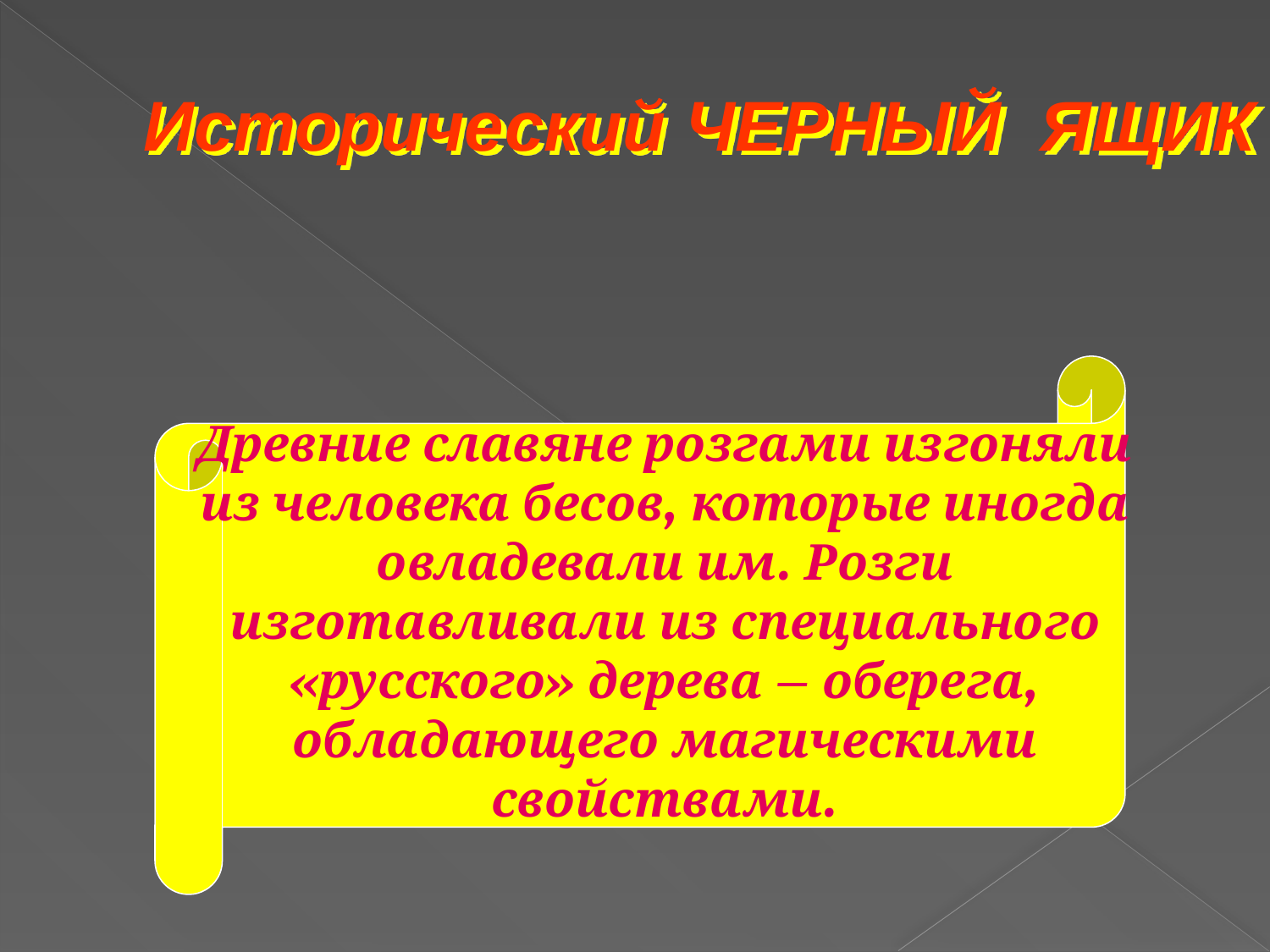

# Исторический ЧЕРНЫЙ  ЯЩИК

Древние славяне розгами изгоняли из человека бесов, которые иногда овладевали им. Розги изготавливали из специального «русского» дерева – оберега, обладающего магическими свойствами.